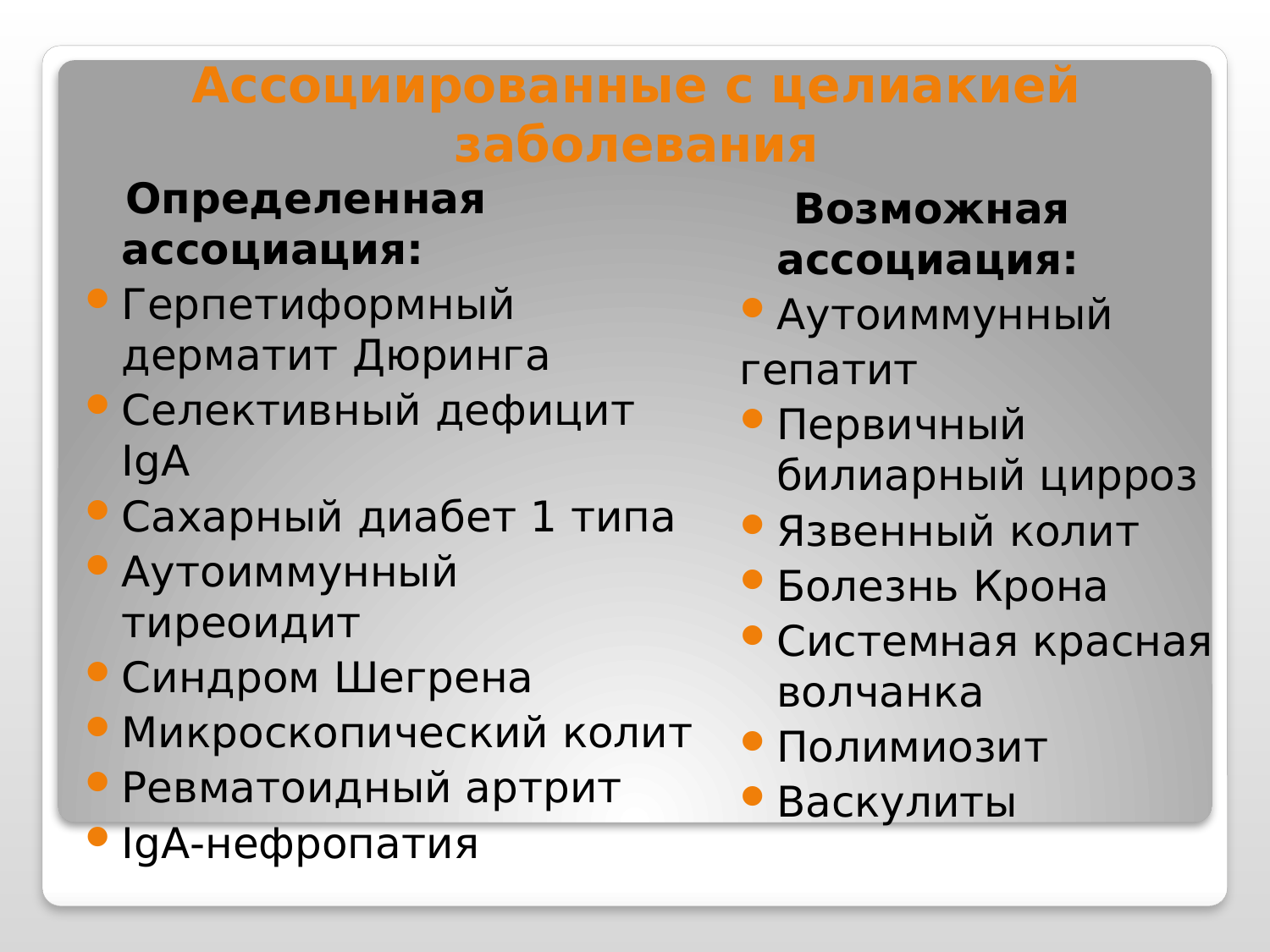

# Ассоциированные с целиакией заболевания
   Определенная ассоциация:
Герпетиформный дерматит Дюринга
Селективный дефицит IgA
Сахарный диабет 1 типа
Аутоиммунный тиреоидит
Синдром Шегрена
Микроскопический колит
Ревматоидный артрит
IgA-нефропатия

    Возможная ассоциация:
Аутоиммунный
гепатит
Первичный билиарный цирроз
Язвенный колит
Болезнь Крона
Системная красная волчанка
Полимиозит
Васкулиты